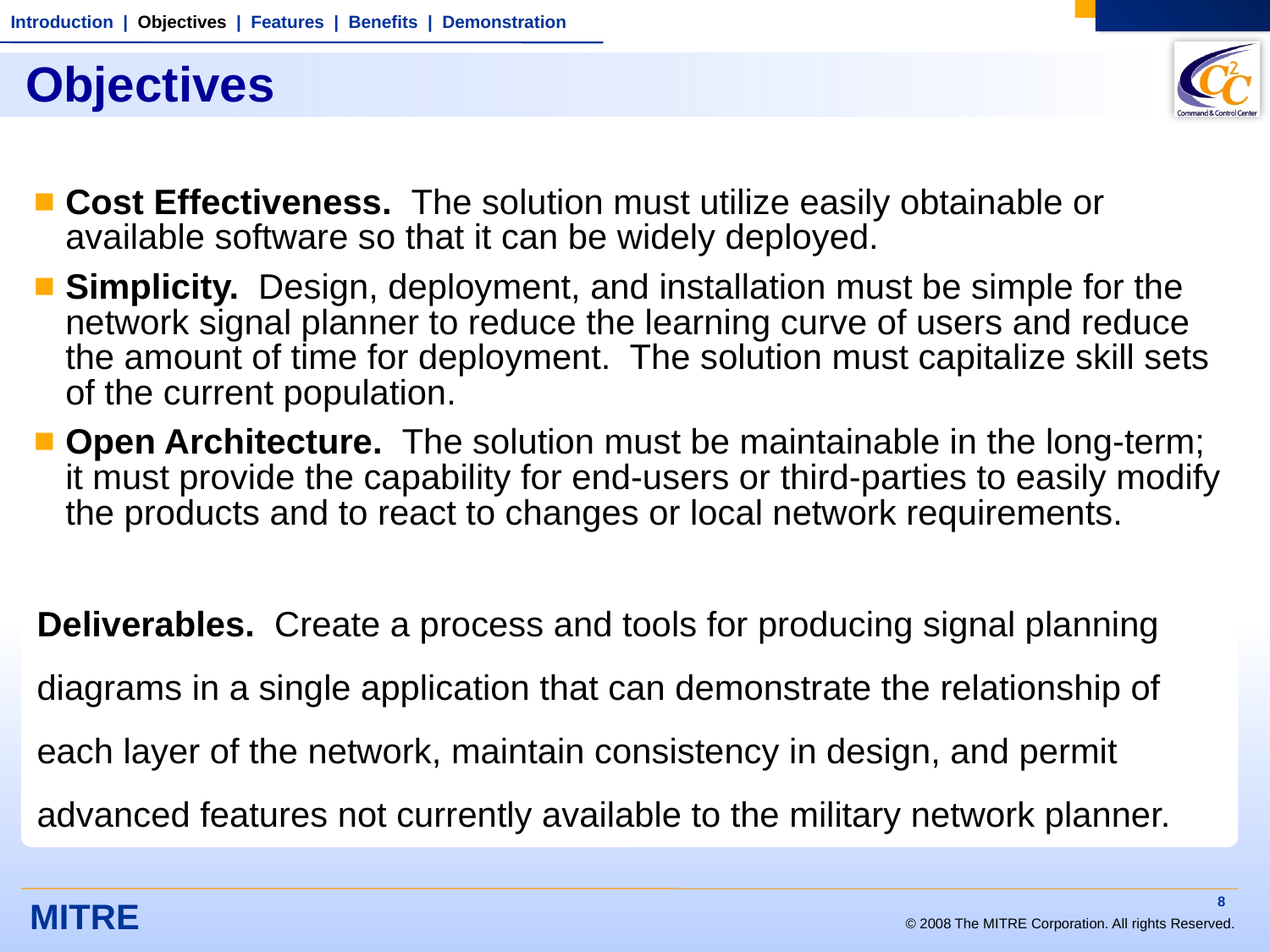

Introduction  |  Objectives  |  Features  |  Benefits  |  Demonstration
# Objectives
Cost Effectiveness.  The solution must utilize easily obtainable or available software so that it can be widely deployed.
Simplicity.  Design, deployment, and installation must be simple for the network signal planner to reduce the learning curve of users and reduce the amount of time for deployment.  The solution must capitalize skill sets of the current population.
Open Architecture.  The solution must be maintainable in the long-term; it must provide the capability for end-users or third-parties to easily modify the products and to react to changes or local network requirements.
Deliverables.  Create a process and tools for producing signal planning diagrams in a single application that can demonstrate the relationship of each layer of the network, maintain consistency in design, and permit advanced features not currently available to the military network planner.

8